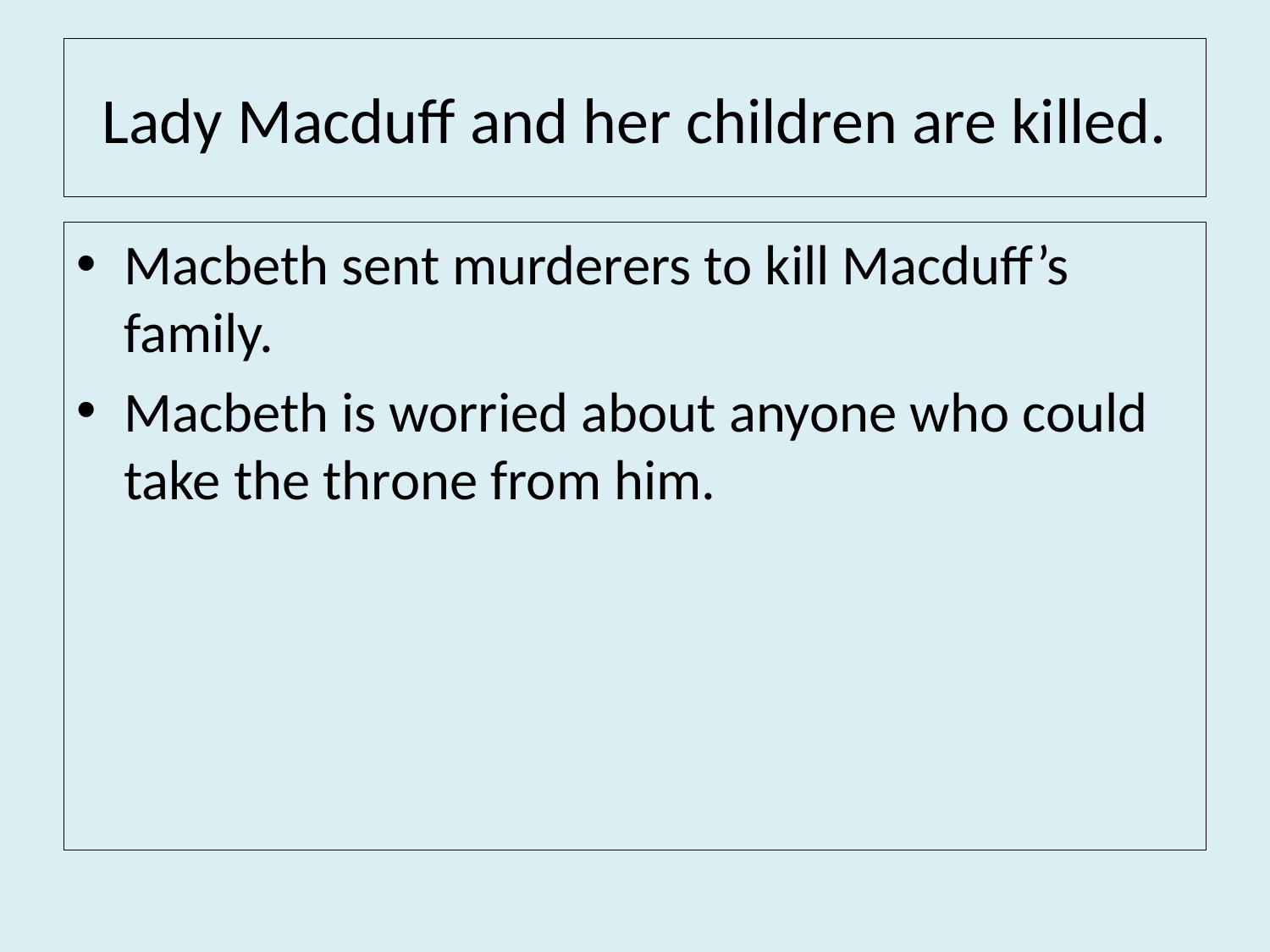

# Lady Macduff and her children are killed.
Macbeth sent murderers to kill Macduff’s family.
Macbeth is worried about anyone who could take the throne from him.